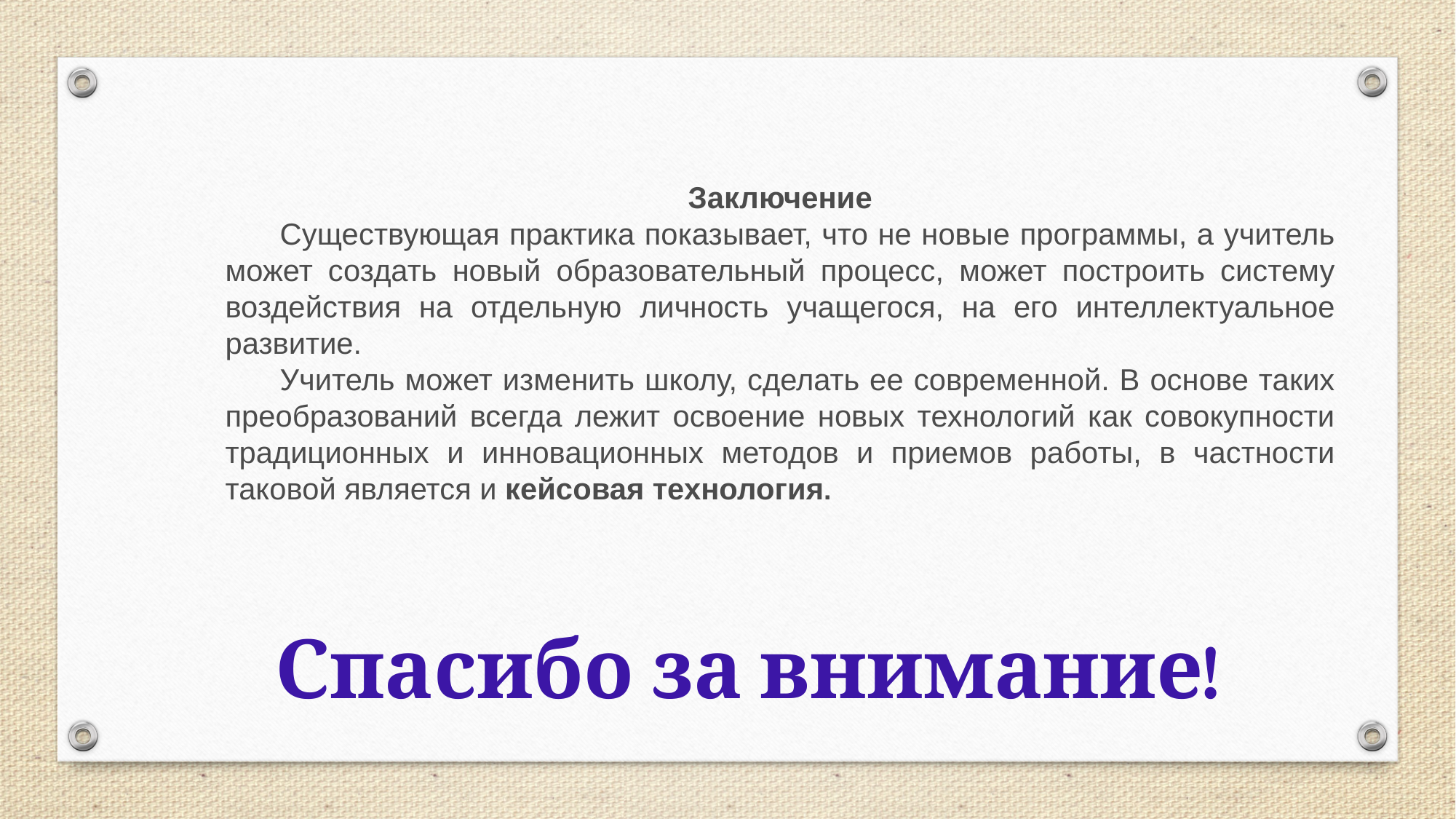

Заключение
Существующая практика показывает, что не новые программы, а учитель может создать новый образовательный процесс, может построить систему воздействия на отдельную личность учащегося, на его интеллектуальное развитие.
Учитель может изменить школу, сделать ее современной. В основе таких преобразований всегда лежит освоение новых технологий как совокупности традиционных и инновационных методов и приемов работы, в частности таковой является и кейсовая технология.
Спасибо за внимание!